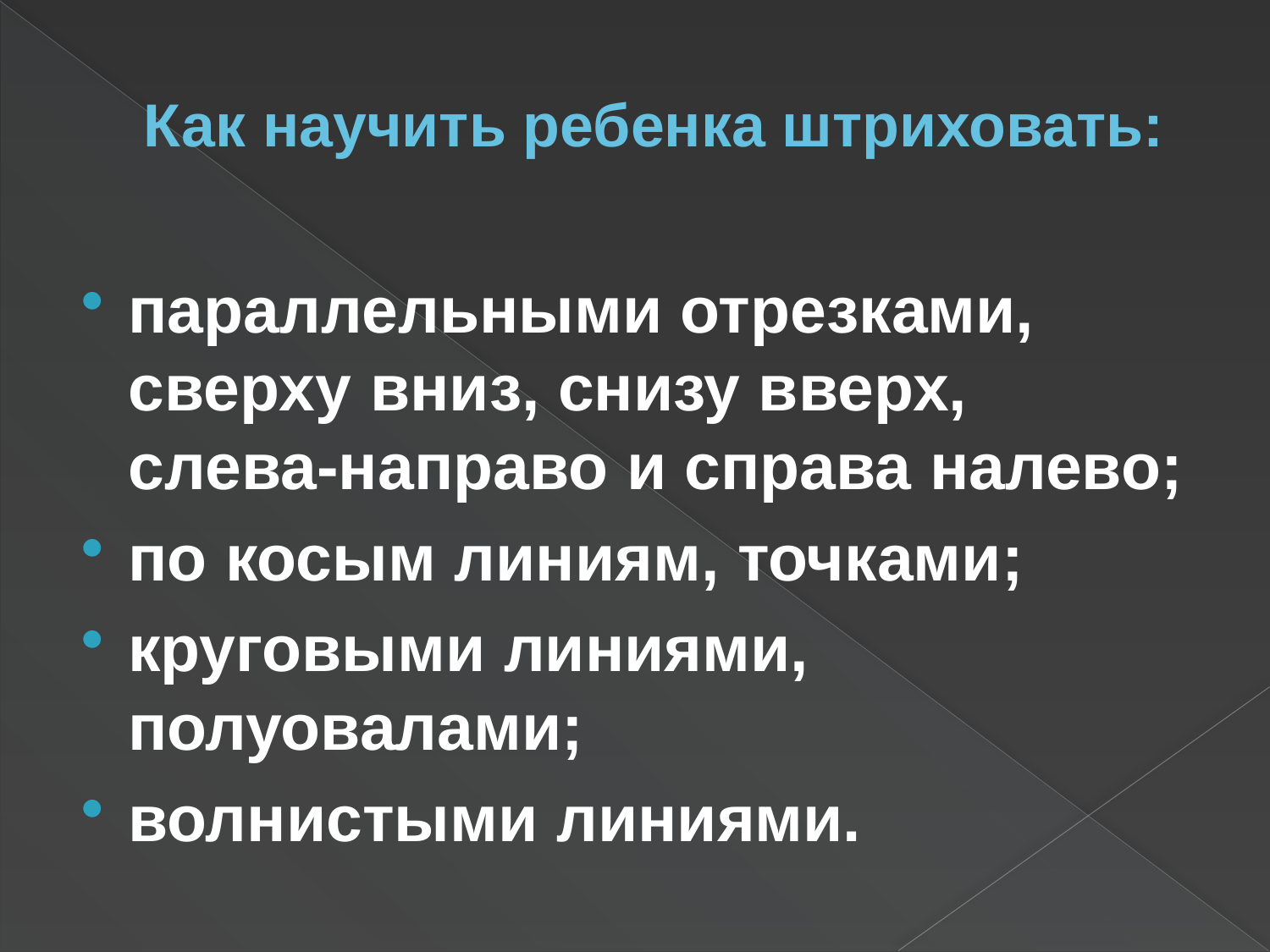

# Как научить ребенка штриховать:
параллельными отрезками, сверху вниз, снизу вверх, слева-направо и справа налево;
по косым линиям, точками;
круговыми линиями, полуовалами;
волнистыми линиями.